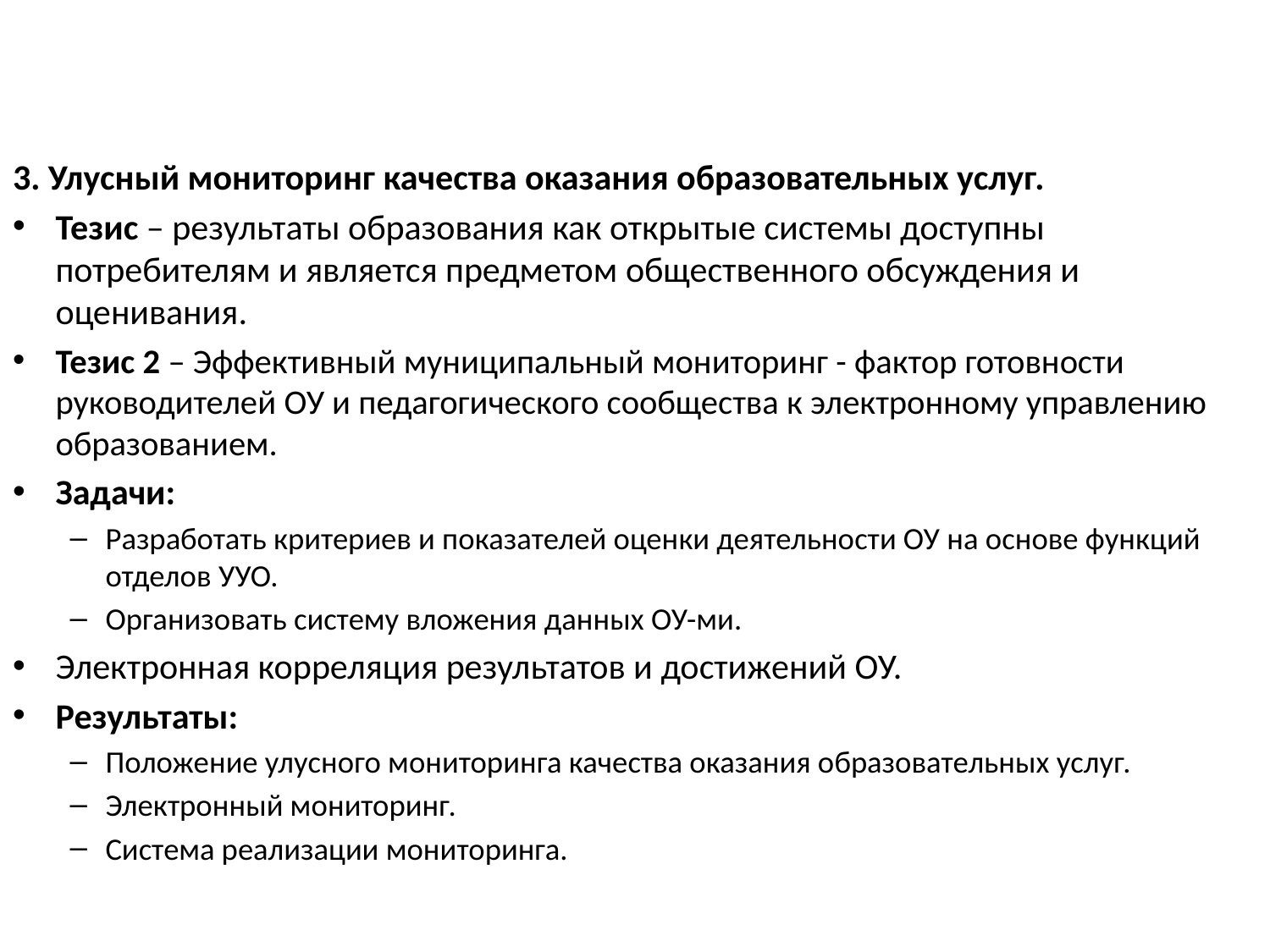

3. Улусный мониторинг качества оказания образовательных услуг.
Тезис – результаты образования как открытые системы доступны потребителям и является предметом общественного обсуждения и оценивания.
Тезис 2 – Эффективный муниципальный мониторинг - фактор готовности руководителей ОУ и педагогического сообщества к электронному управлению образованием.
Задачи:
Разработать критериев и показателей оценки деятельности ОУ на основе функций отделов УУО.
Организовать систему вложения данных ОУ-ми.
Электронная корреляция результатов и достижений ОУ.
Результаты:
Положение улусного мониторинга качества оказания образовательных услуг.
Электронный мониторинг.
Система реализации мониторинга.